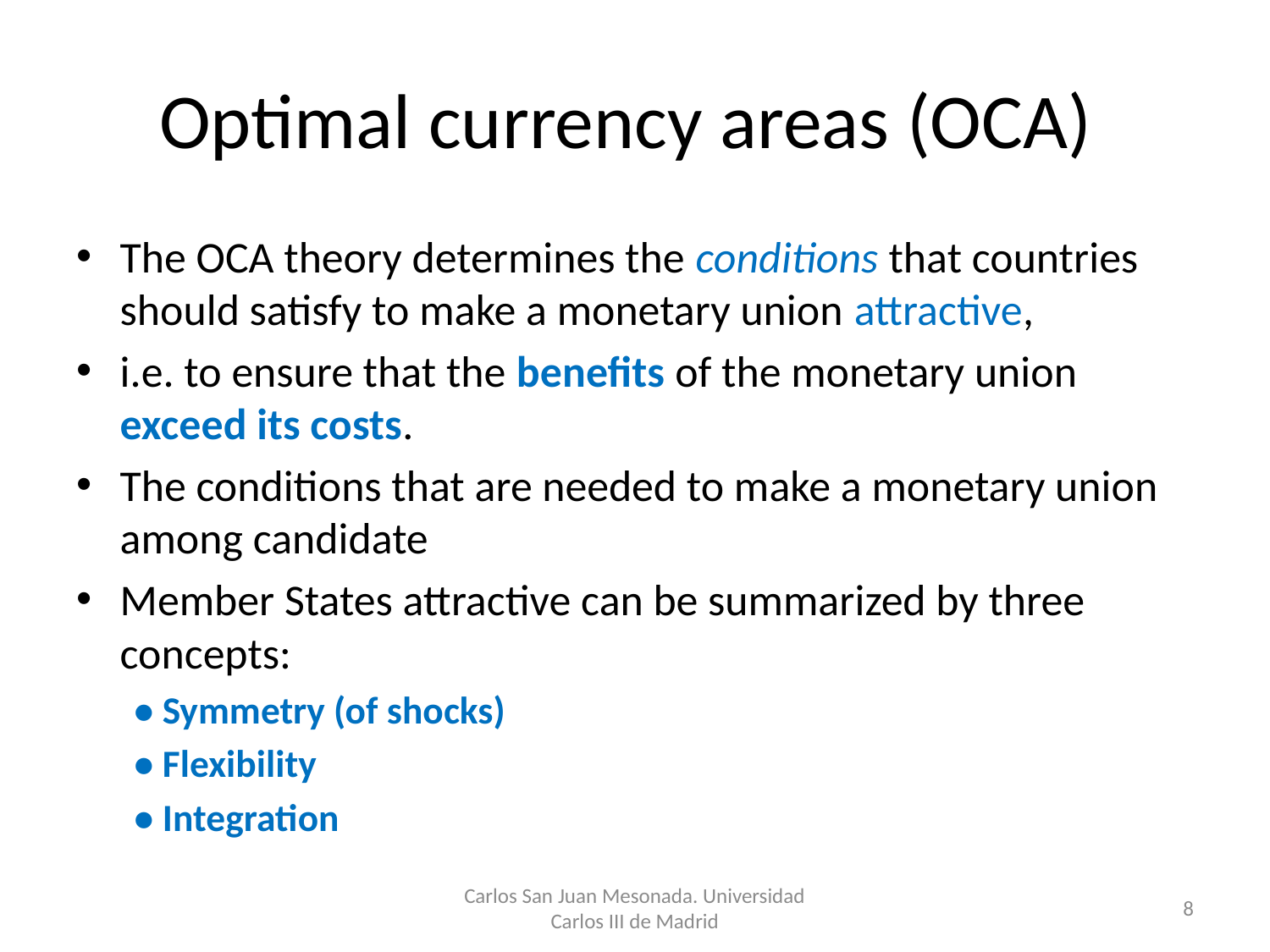

# Optimal currency areas (OCA)
The OCA theory determines the conditions that countries should satisfy to make a monetary union attractive,
i.e. to ensure that the benefits of the monetary union exceed its costs.
The conditions that are needed to make a monetary union among candidate
Member States attractive can be summarized by three concepts:
• Symmetry (of shocks)
• Flexibility
• Integration
Carlos San Juan Mesonada. Universidad Carlos III de Madrid
8